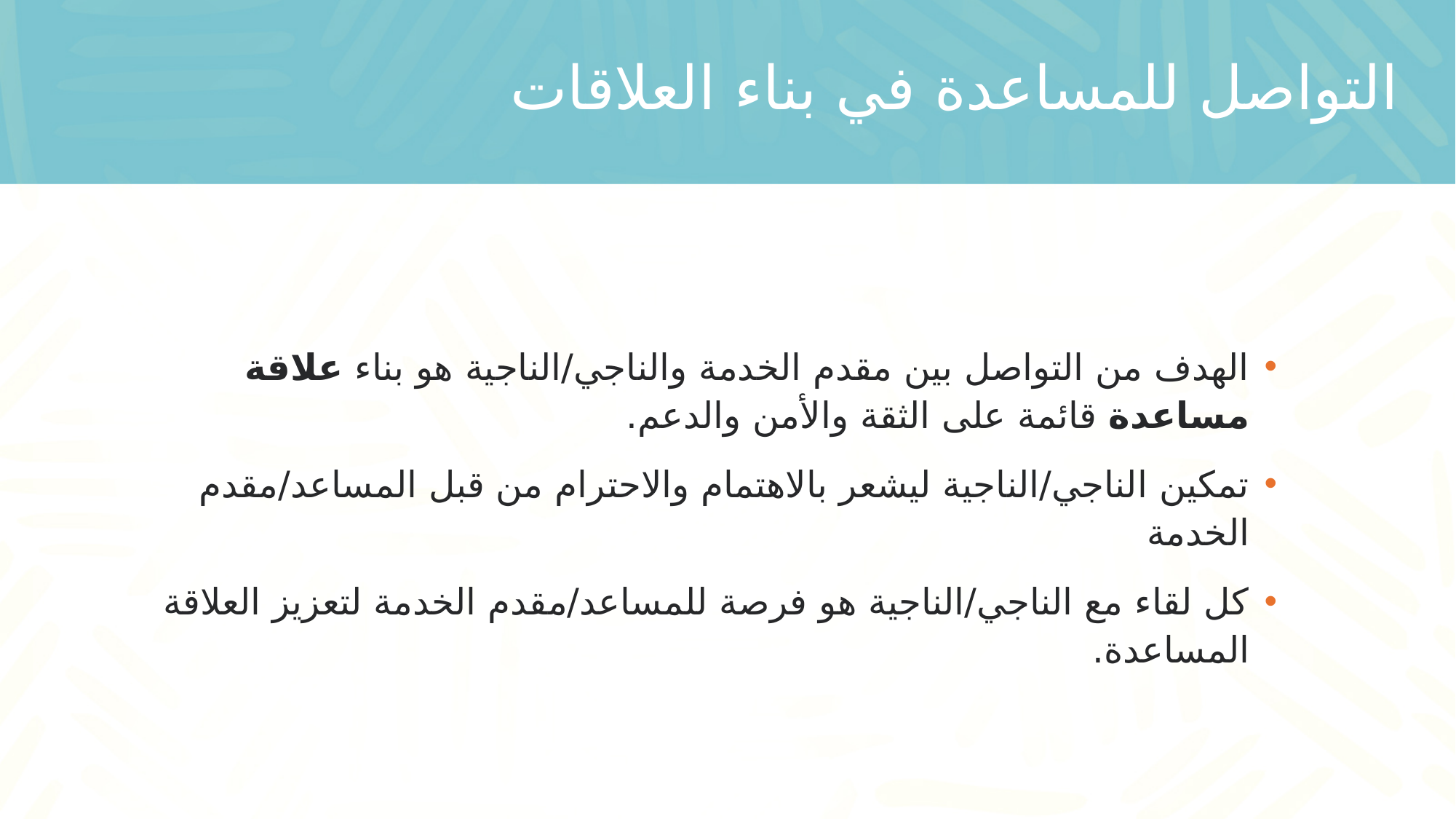

# التواصل للمساعدة في بناء العلاقات

الهدف من التواصل بين مقدم الخدمة والناجي/الناجية هو بناء علاقة مساعدة قائمة على الثقة والأمن والدعم.
تمكين الناجي/الناجية ليشعر بالاهتمام والاحترام من قبل المساعد/مقدم الخدمة
كل لقاء مع الناجي/الناجية هو فرصة للمساعد/مقدم الخدمة لتعزيز العلاقة المساعدة.